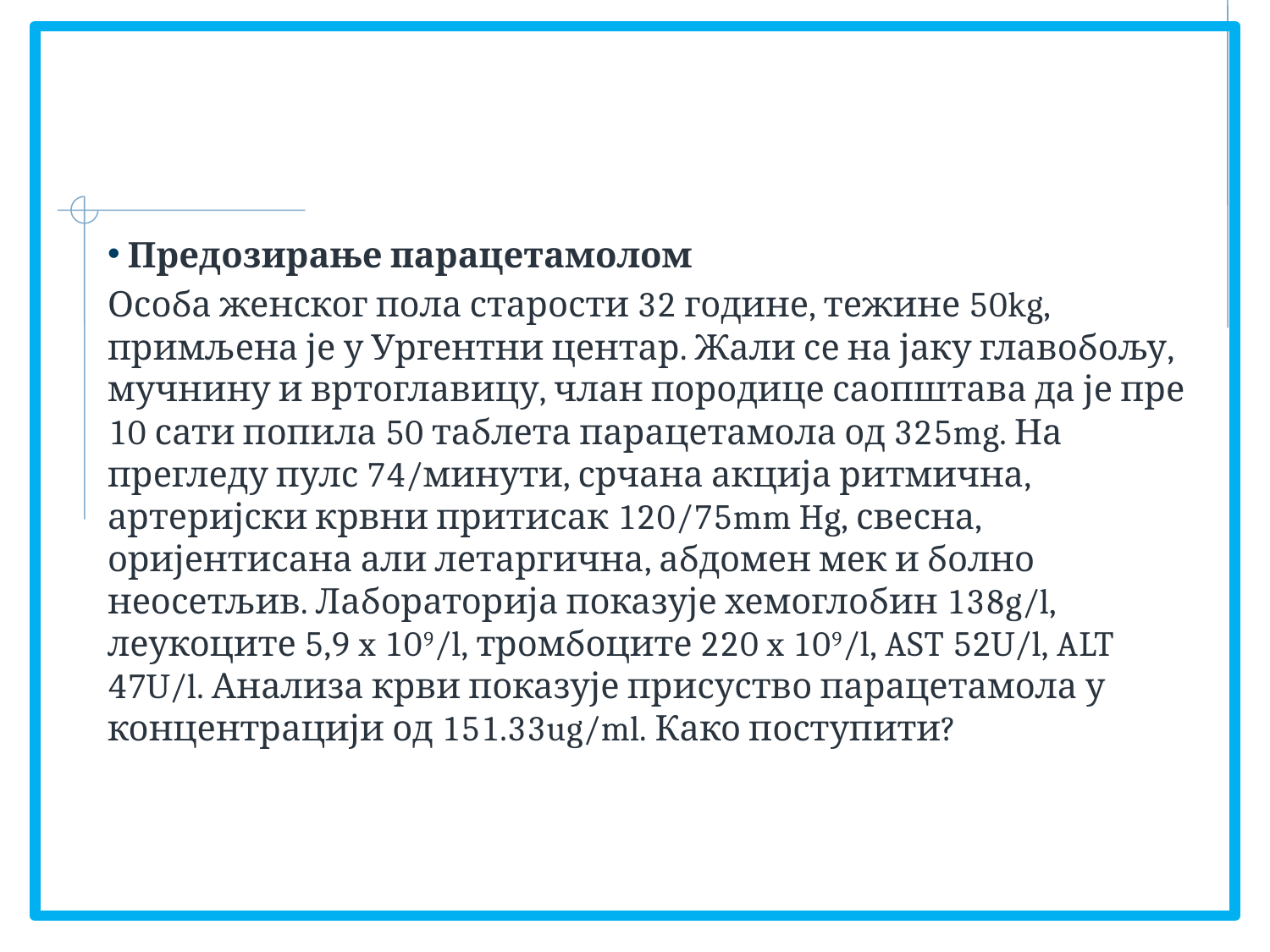

Предозирање парацетамолом
Особа женског пола старости 32 године, тежине 50kg,  примљена је у Ургентни центар. Жали се на јаку главобољу, мучнину и вртоглавицу, члан породице саопштава да је пре 10 сати попила 50 таблета парацетамола од 325mg. На прегледу пулс 74/минути, срчана акција ритмична, артеријски крвни притисак 120/75mm Hg, свесна, оријентисана али летаргична, абдомен мек и болно неосетљив. Лабораторија показује хемоглобин 138g/l, леукоците 5,9 x 109/l, тромбоците 220 x 109/l, AST 52U/l, ALT 47U/l. Анализа крви показује присуство парацетамола у концентрацији од 151.33ug/ml. Како поступити?